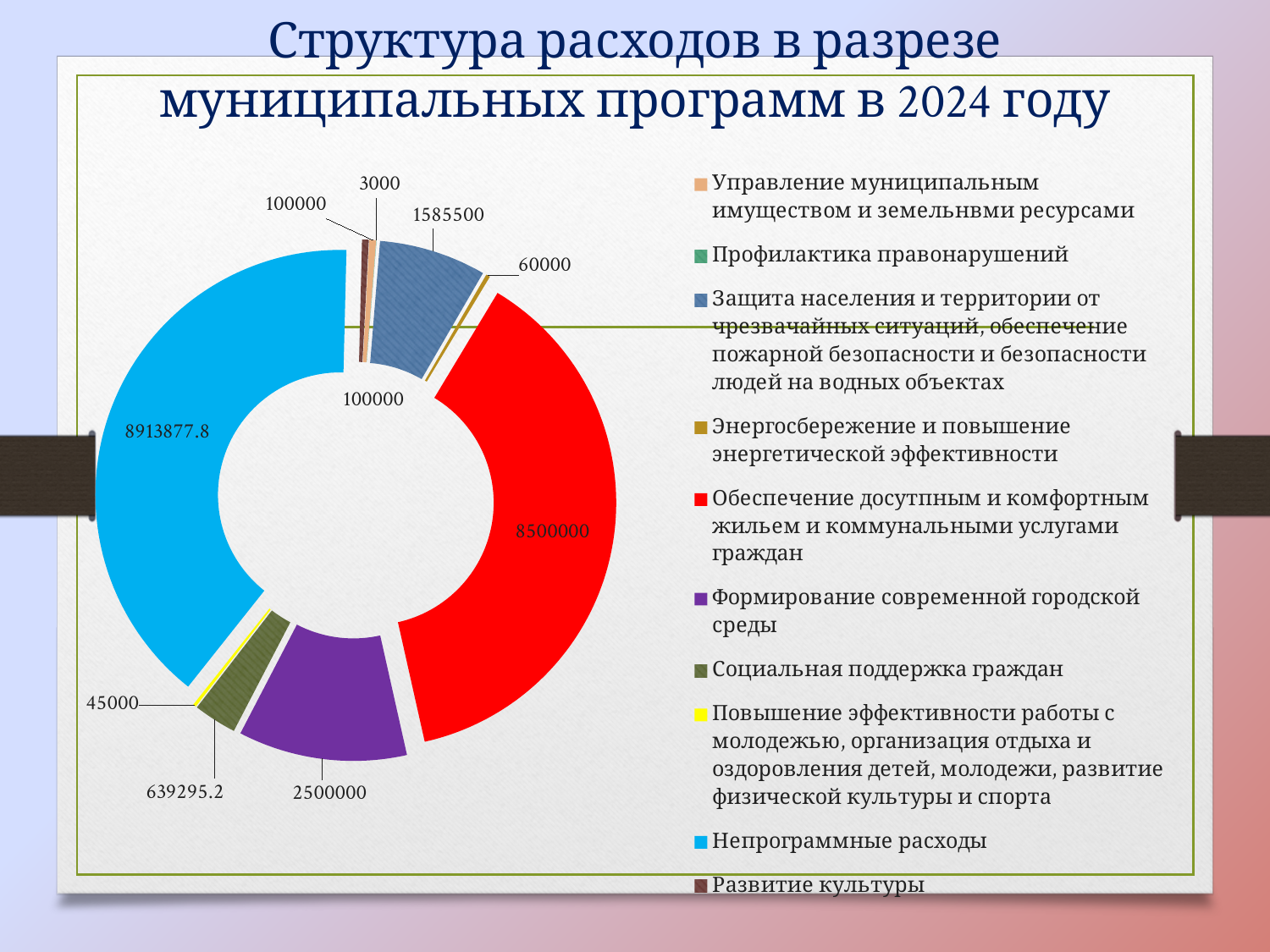

# Структура расходов в разрезе муниципальных программ в 2024 году

### Chart

| Category | Столбец1 |
|---|---|
| Управление муниципальным имуществом и земельнвми ресурсами | 100000.0 |
| Профилактика правонарушений | 3000.0 |
| Защита населения и территории от чрезвачайных ситуаций, обеспечение пожарной безопасности и безопасности людей на водных объектах | 1585500.0 |
| Энергосбережение и повышение энергетической эффективности | 60000.0 |
| Обеспечение досутпным и комфортным жильем и коммунальными услугами граждан | 8500000.0 |
| Формирование современной городской среды | 2500000.0 |
| Социальная поддержка граждан | 639295.2 |
| Повышение эффективности работы с молодежью, организация отдыха и оздоровления детей, молодежи, развитие физической культуры и спорта | 45000.0 |
| Непрограммные расходы | 8913877.8 |
| Развитие культуры  | 100000.0 |